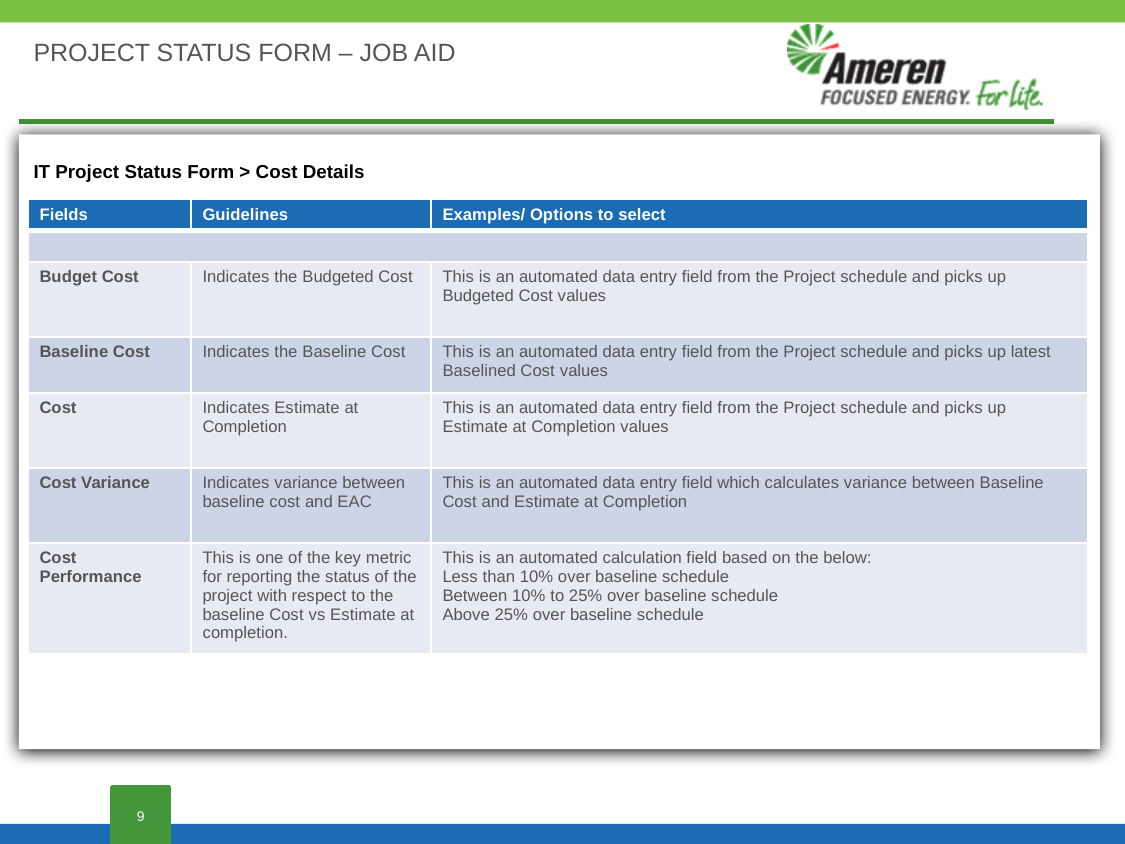

# PROJECT STATUS FORM – JOB AID

IT Project Status Form > Cost Details
| Fields | Guidelines | Examples/ Options to select |
| --- | --- | --- |
|  |  |  |
| Budget Cost | Indicates the Budgeted Cost | This is an automated data entry field from the Project schedule and picks up Budgeted Cost values |
| Baseline Cost | Indicates the Baseline Cost | This is an automated data entry field from the Project schedule and picks up latest Baselined Cost values |
| Cost | Indicates Estimate at Completion | This is an automated data entry field from the Project schedule and picks up Estimate at Completion values |
| Cost Variance | Indicates variance between baseline cost and EAC | This is an automated data entry field which calculates variance between Baseline Cost and Estimate at Completion |
| Cost Performance | This is one of the key metric for reporting the status of the project with respect to the baseline Cost vs Estimate at completion. | This is an automated calculation field based on the below: Less than 10% over baseline schedule Between 10% to 25% over baseline schedule Above 25% over baseline schedule |
9